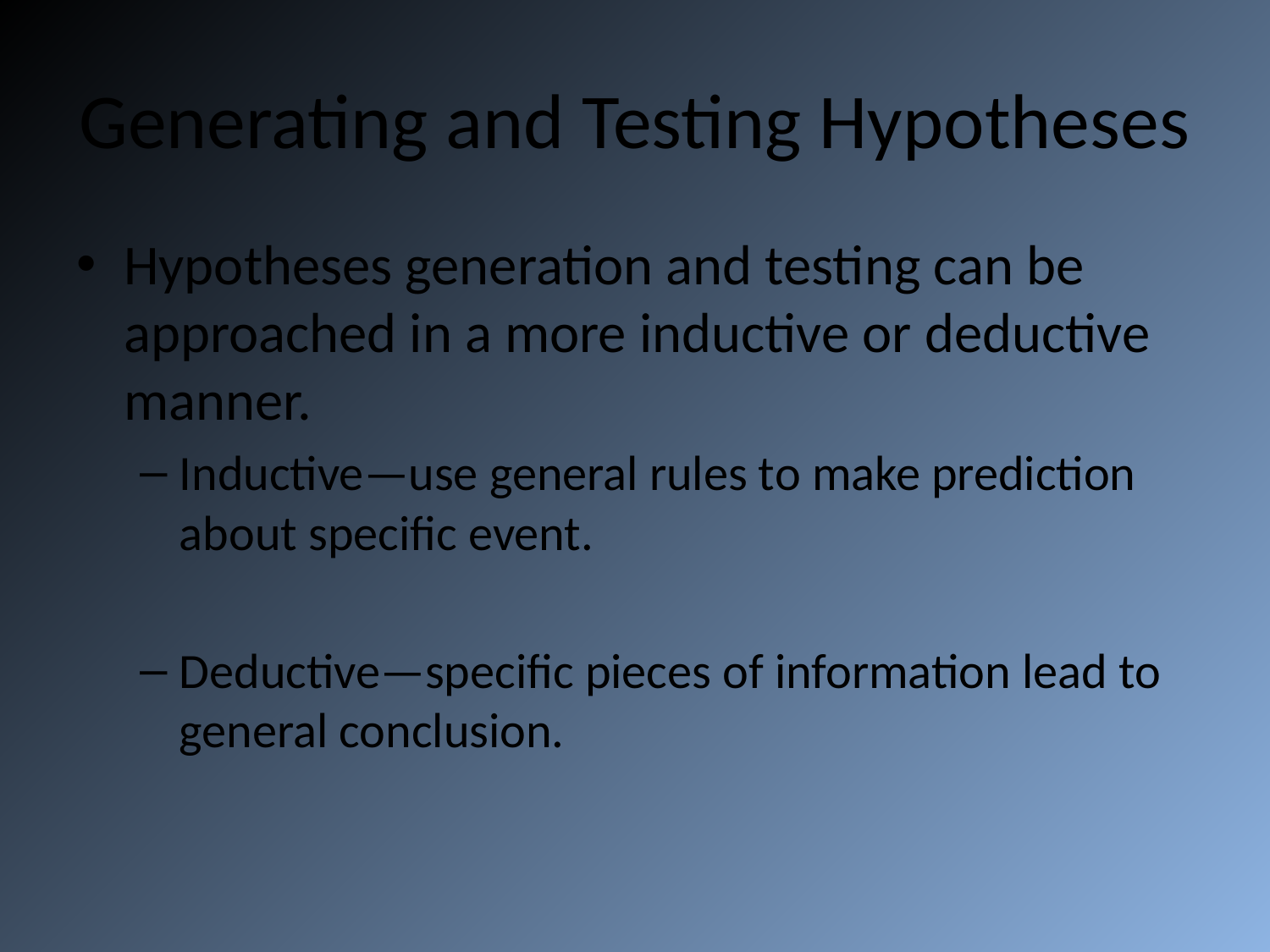

# Generating and Testing Hypotheses
Hypotheses generation and testing can be approached in a more inductive or deductive manner.
Inductive—use general rules to make prediction about specific event.

Deductive—specific pieces of information lead to general conclusion.